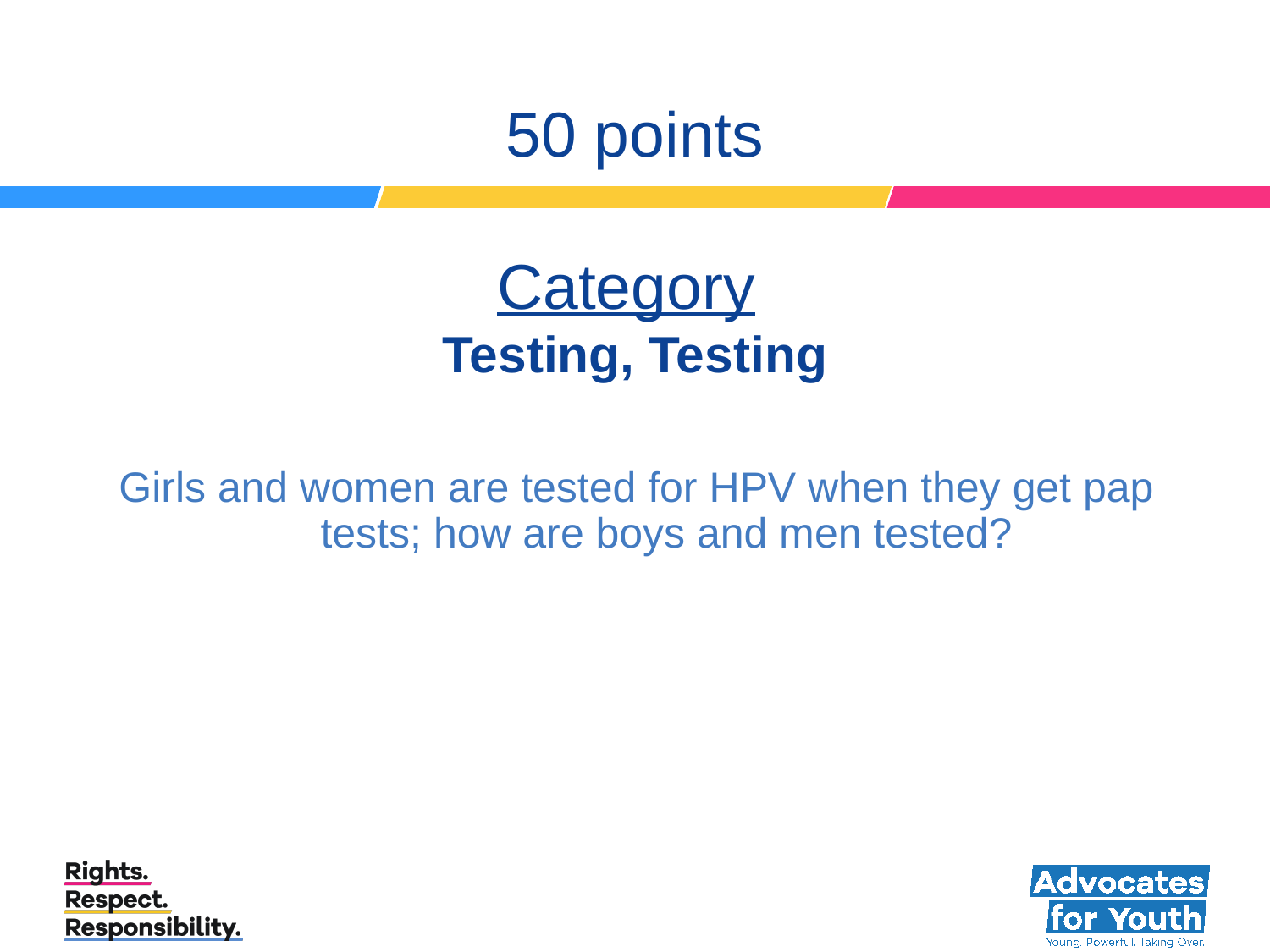

# 50 points Category Testing, Testing
Girls and women are tested for HPV when they get pap tests; how are boys and men tested?